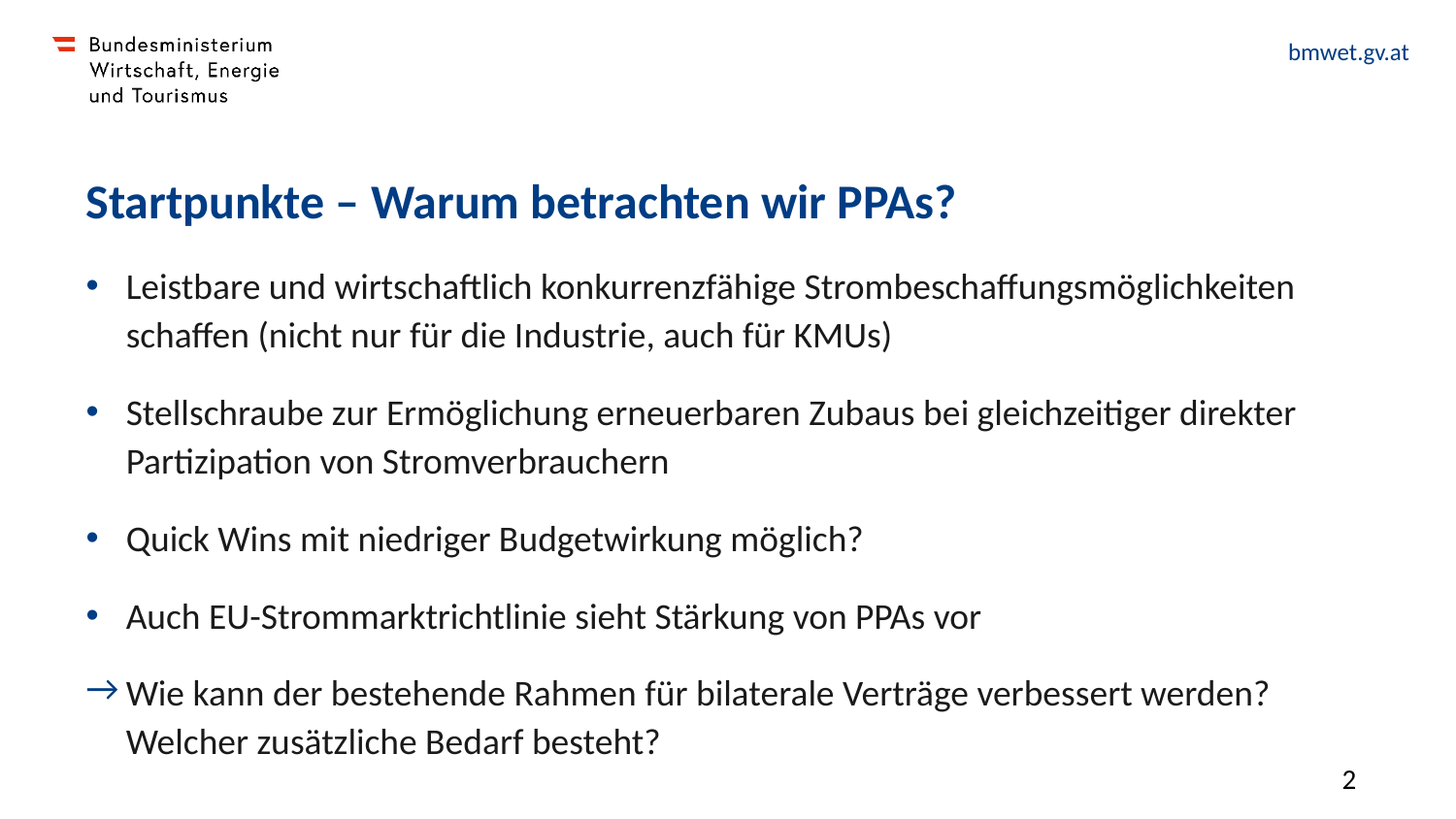

# Startpunkte – Warum betrachten wir PPAs?
Leistbare und wirtschaftlich konkurrenzfähige Strombeschaffungsmöglichkeiten schaffen (nicht nur für die Industrie, auch für KMUs)
Stellschraube zur Ermöglichung erneuerbaren Zubaus bei gleichzeitiger direkter Partizipation von Stromverbrauchern
Quick Wins mit niedriger Budgetwirkung möglich?
Auch EU-Strommarktrichtlinie sieht Stärkung von PPAs vor
Wie kann der bestehende Rahmen für bilaterale Verträge verbessert werden? Welcher zusätzliche Bedarf besteht?

2